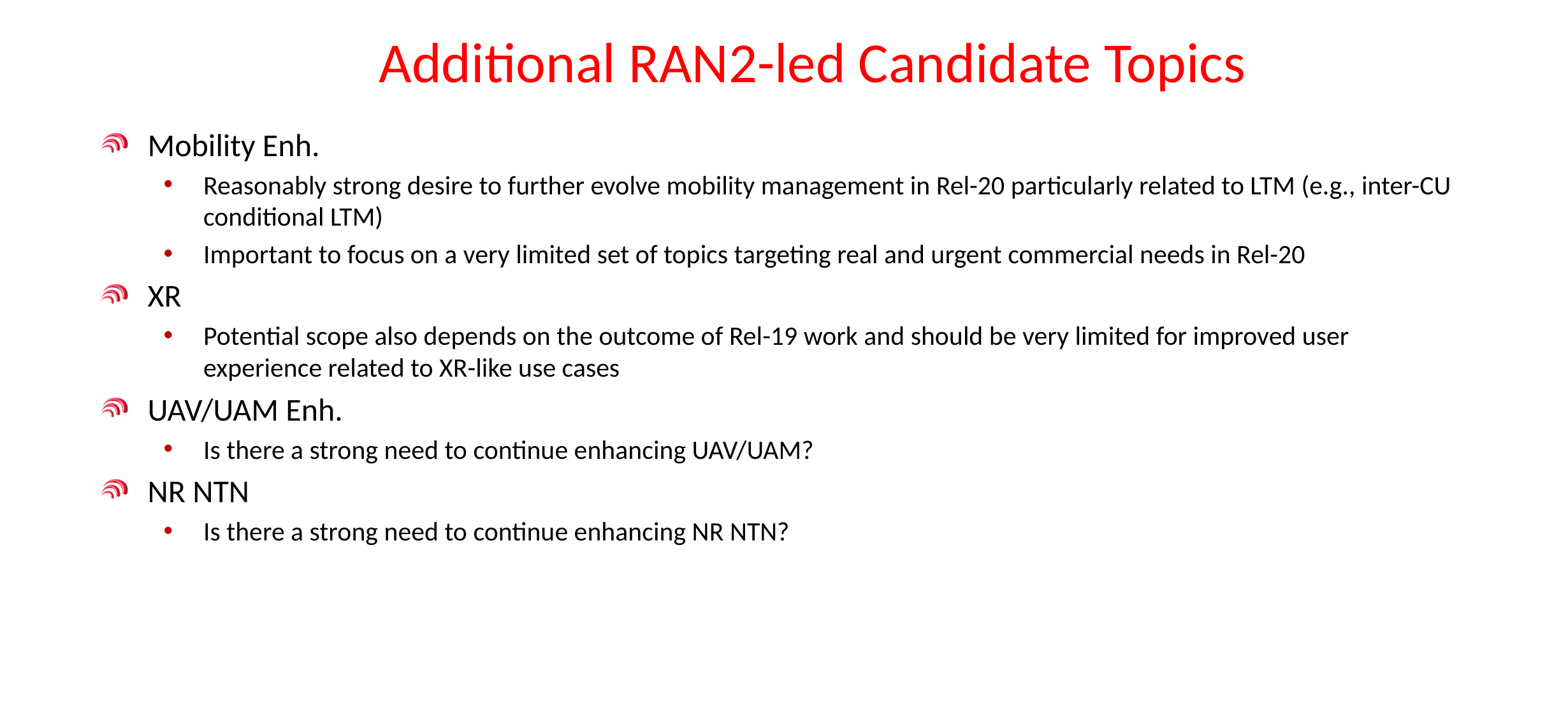

# Additional RAN2-led Candidate Topics
Mobility Enh.
Reasonably strong desire to further evolve mobility management in Rel-20 particularly related to LTM (e.g., inter-CU conditional LTM)
Important to focus on a very limited set of topics targeting real and urgent commercial needs in Rel-20
XR
Potential scope also depends on the outcome of Rel-19 work and should be very limited for improved user experience related to XR-like use cases
UAV/UAM Enh.
Is there a strong need to continue enhancing UAV/UAM?
NR NTN
Is there a strong need to continue enhancing NR NTN?